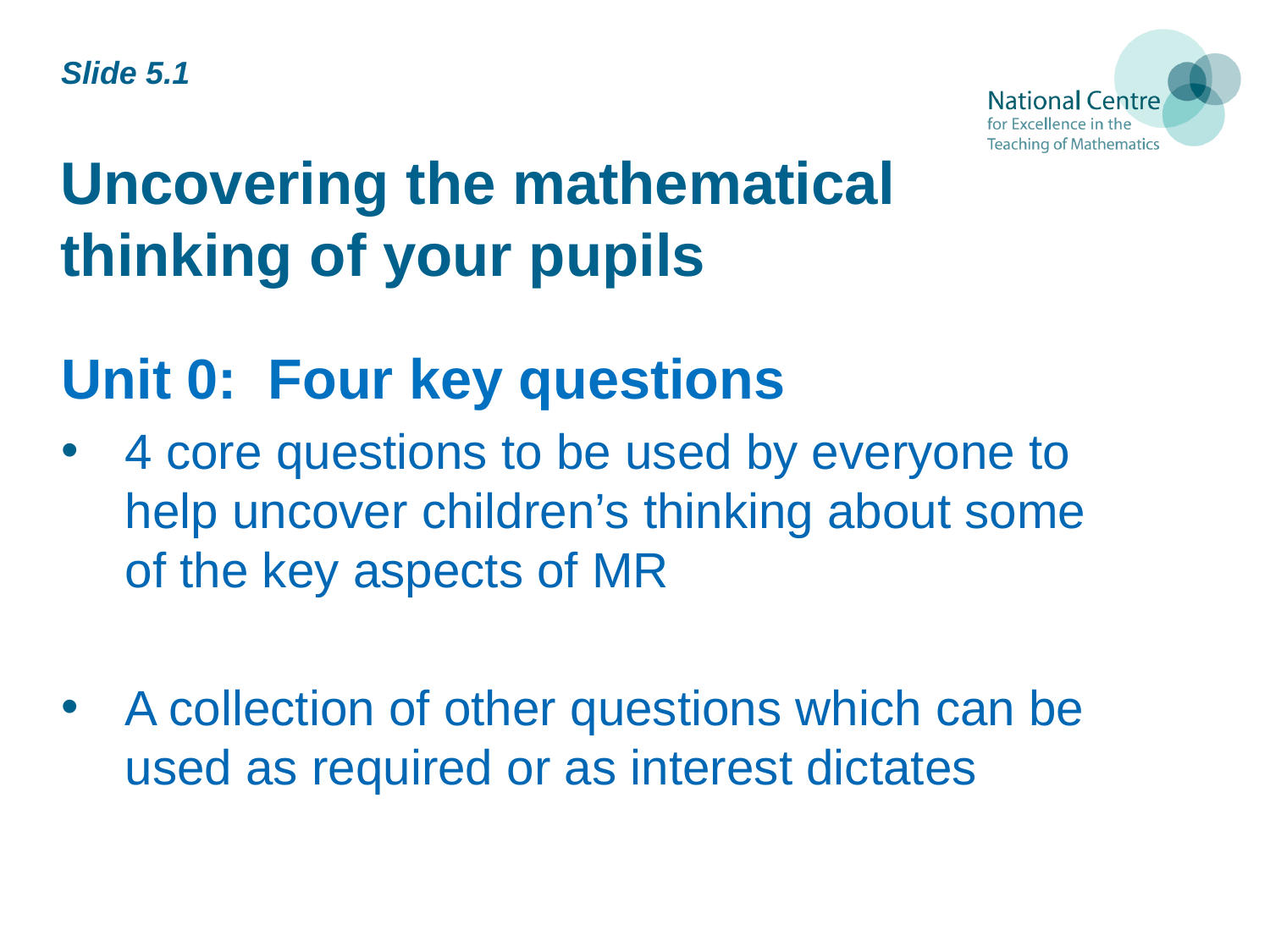

Slide 5.1
# Uncovering the mathematical thinking of your pupils
Unit 0:  Four key questions
4 core questions to be used by everyone to help uncover children’s thinking about some of the key aspects of MR

A collection of other questions which can be used as required or as interest dictates